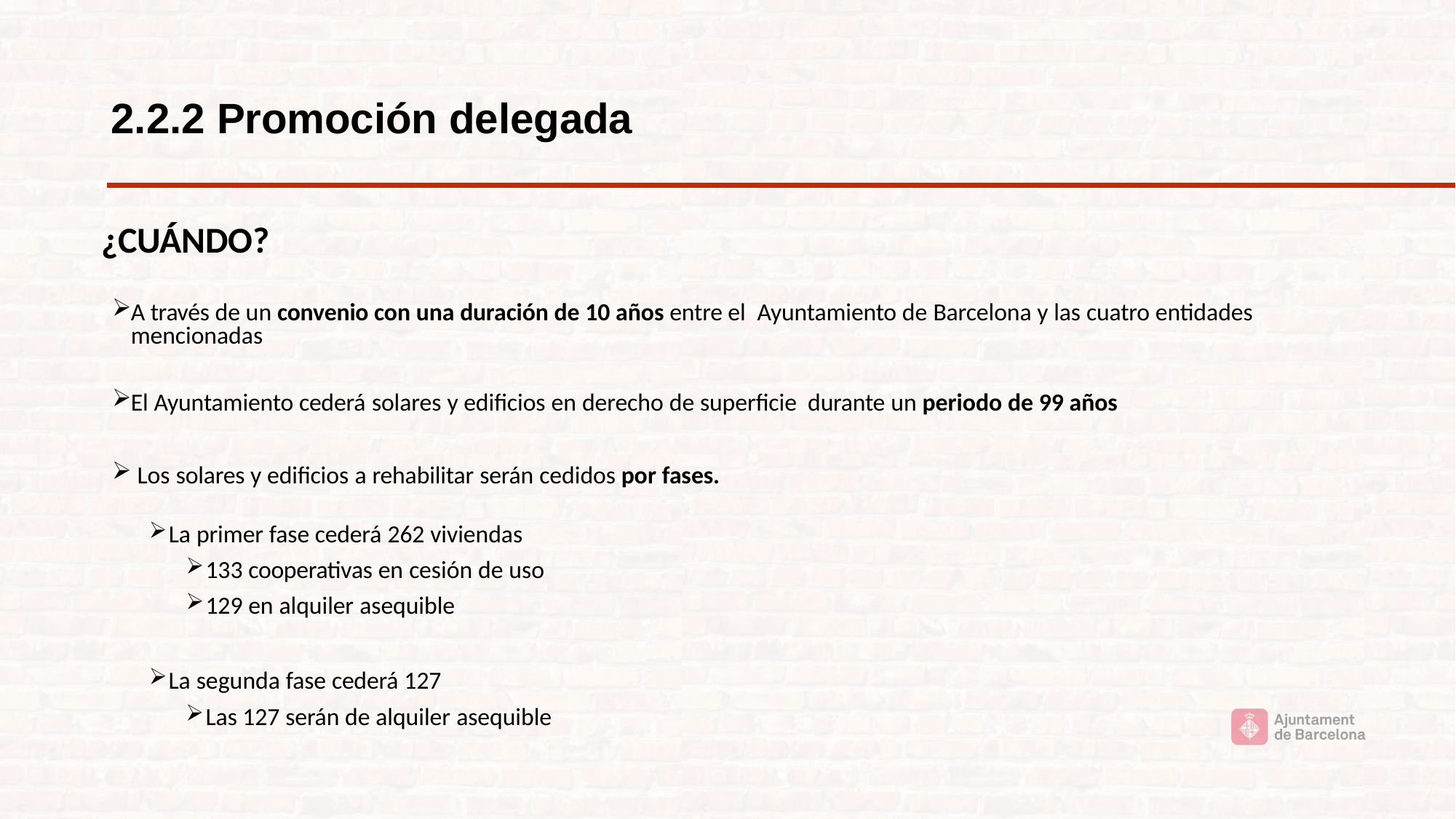

# 2.2.2 Promoción delegada
¿CUÁNDO?

A través de un convenio con una duración de 10 años entre el  Ayuntamiento de Barcelona y las cuatro entidades mencionadas

El Ayuntamiento cederá solares y edificios en derecho de superficie  durante un periodo de 99 años

Los solares y edificios a rehabilitar serán cedidos por fases.

La primer fase cederá 262 viviendas
133 cooperativas en cesión de uso
129 en alquiler asequible

La segunda fase cederá 127
Las 127 serán de alquiler asequible